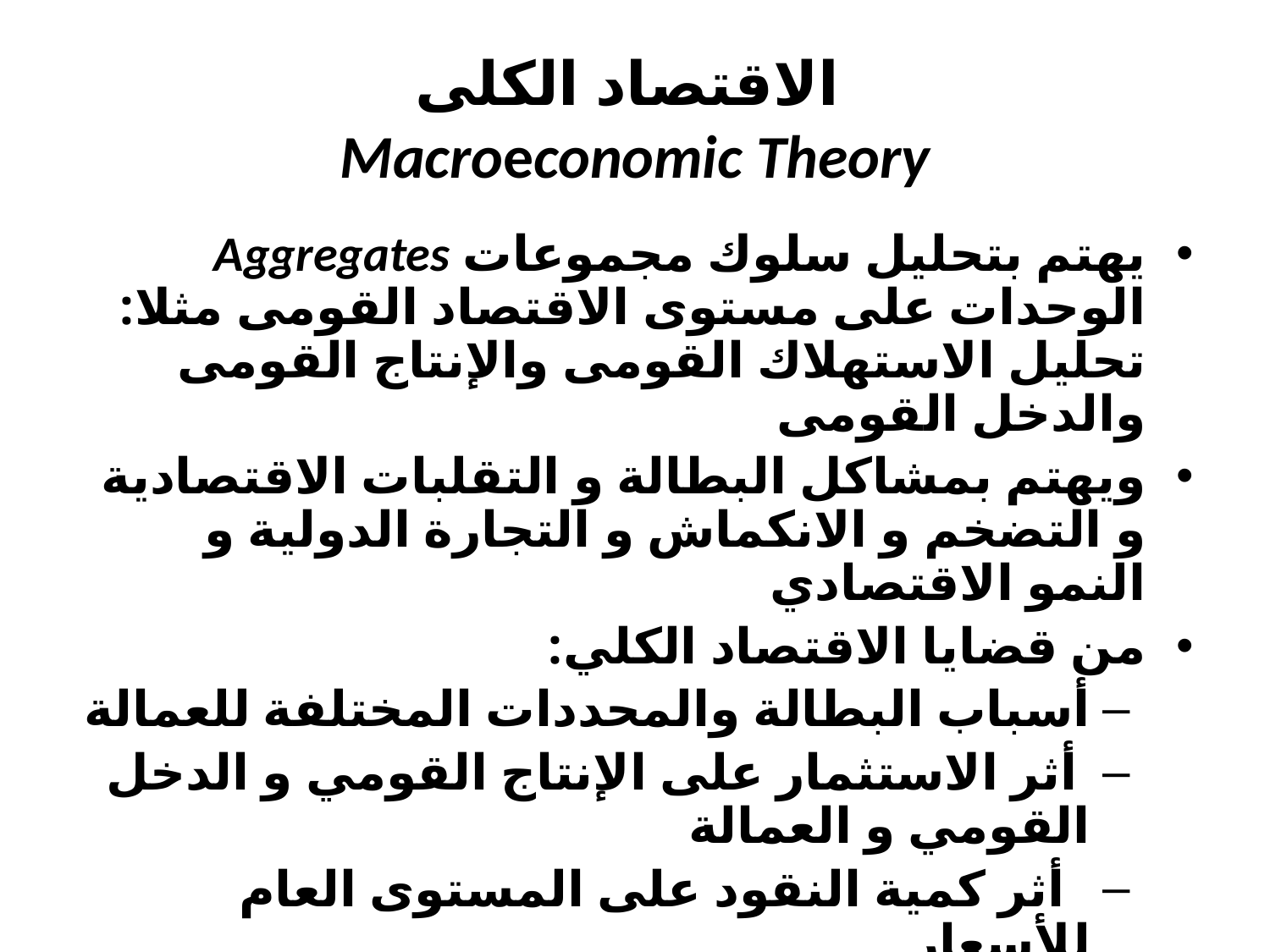

# الاقتصاد الكلى Macroeconomic Theory
يهتم بتحليل سلوك مجموعات Aggregates الوحدات على مستوى الاقتصاد القومى مثلا: تحليل الاستهلاك القومى والإنتاج القومى والدخل القومى
ويهتم بمشاكل البطالة و التقلبات الاقتصادية و التضخم و الانكماش و التجارة الدولية و النمو الاقتصادي
من قضايا الاقتصاد الكلي:
أسباب البطالة والمحددات المختلفة للعمالة
 أثر الاستثمار على الإنتاج القومي و الدخل القومي و العمالة
  أثر كمية النقود على المستوى العام للأسعار
مشكلة ميزان المدفوعات وسعر الصرف و المعونات الأجنبية